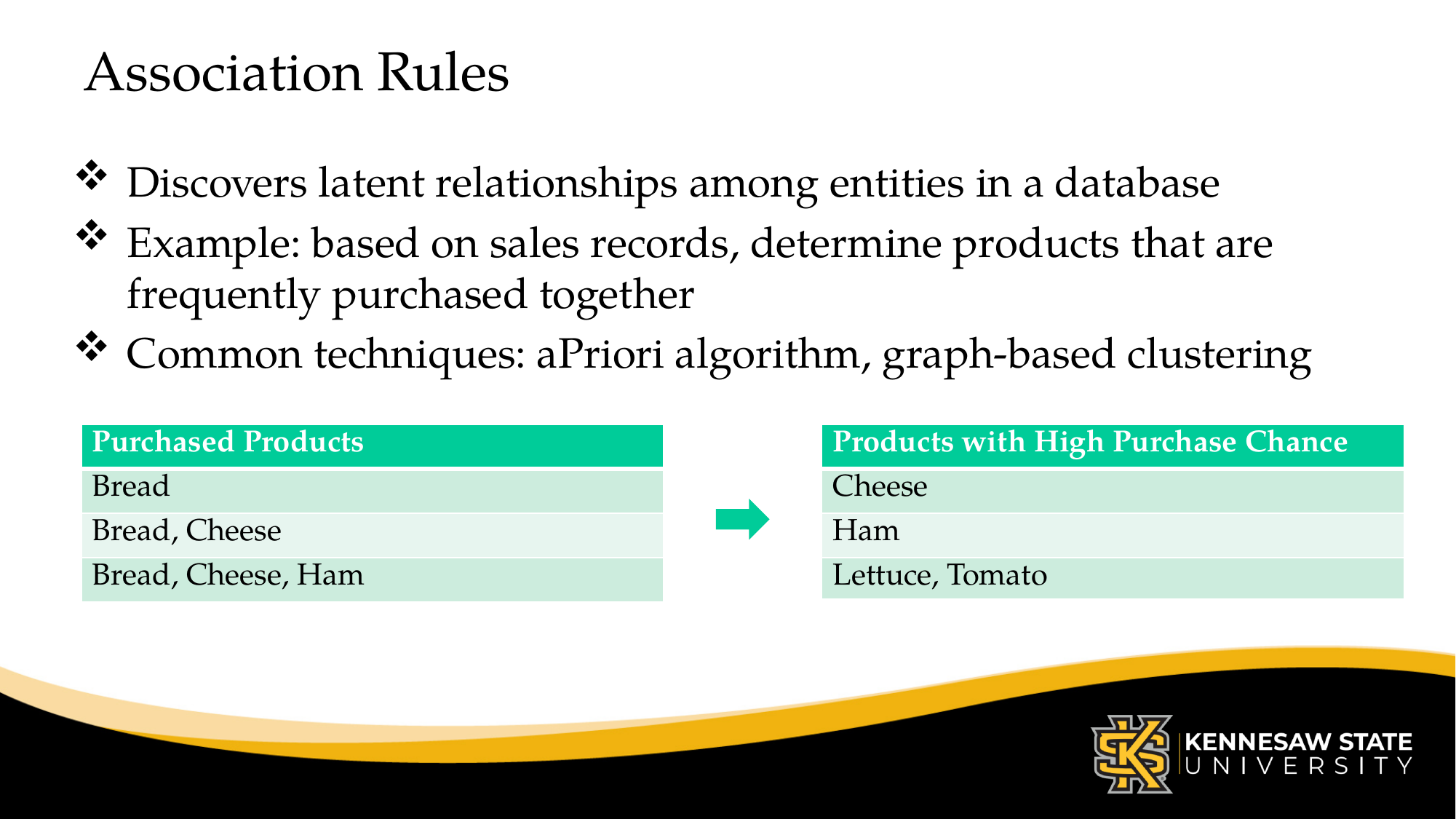

# Association Rules
Discovers latent relationships among entities in a database
Example: based on sales records, determine products that are frequently purchased together
Common techniques: aPriori algorithm, graph-based clustering
| Products with High Purchase Chance |
| --- |
| Cheese |
| Ham |
| Lettuce, Tomato |
| Purchased Products |
| --- |
| Bread |
| Bread, Cheese |
| Bread, Cheese, Ham |